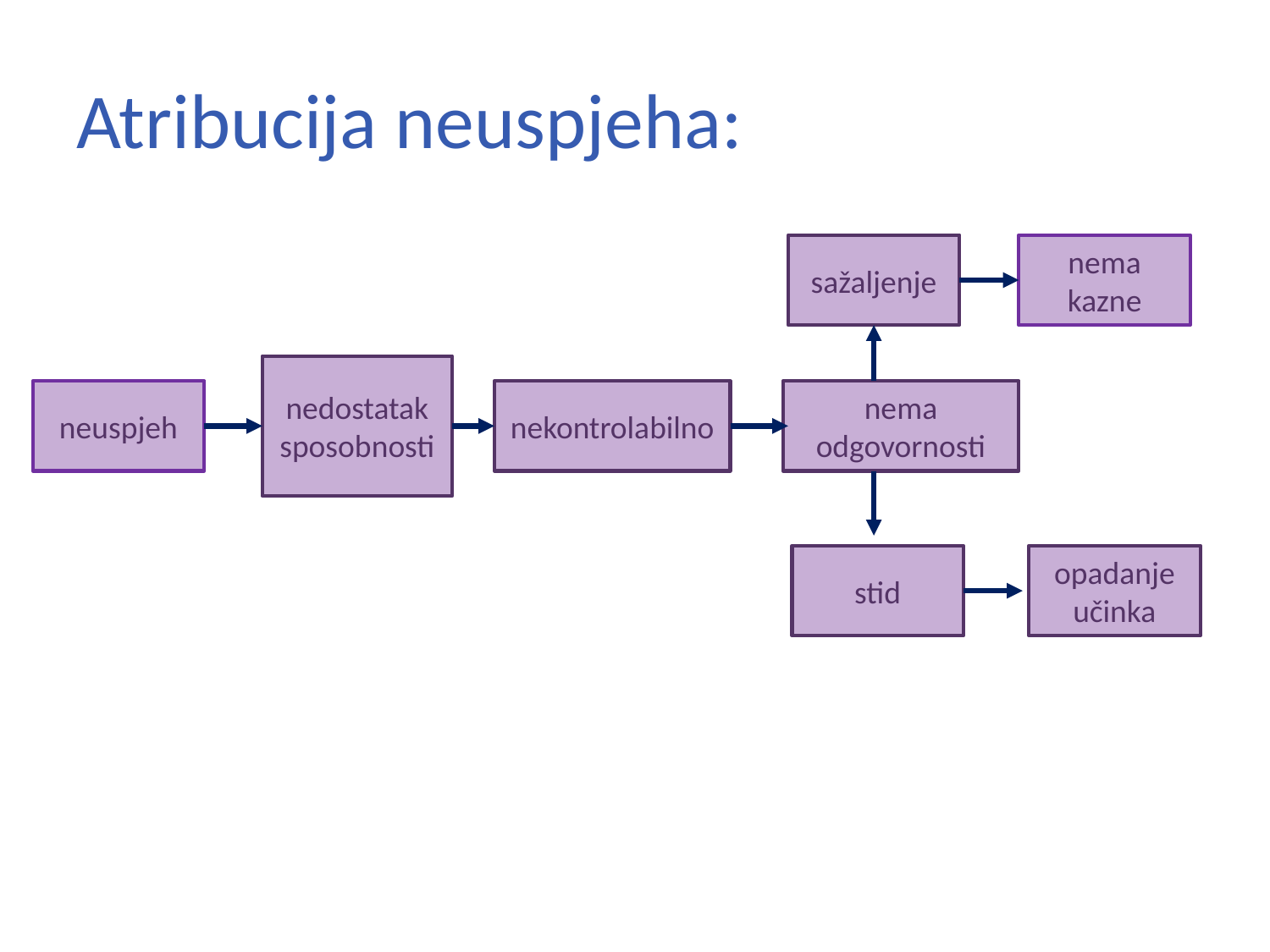

# Atribucija neuspjeha:

sažaljenje
nema kazne
nedostatak sposobnosti
neuspjeh
nekontrolabilno
nema odgovornosti
stid
opadanje učinka